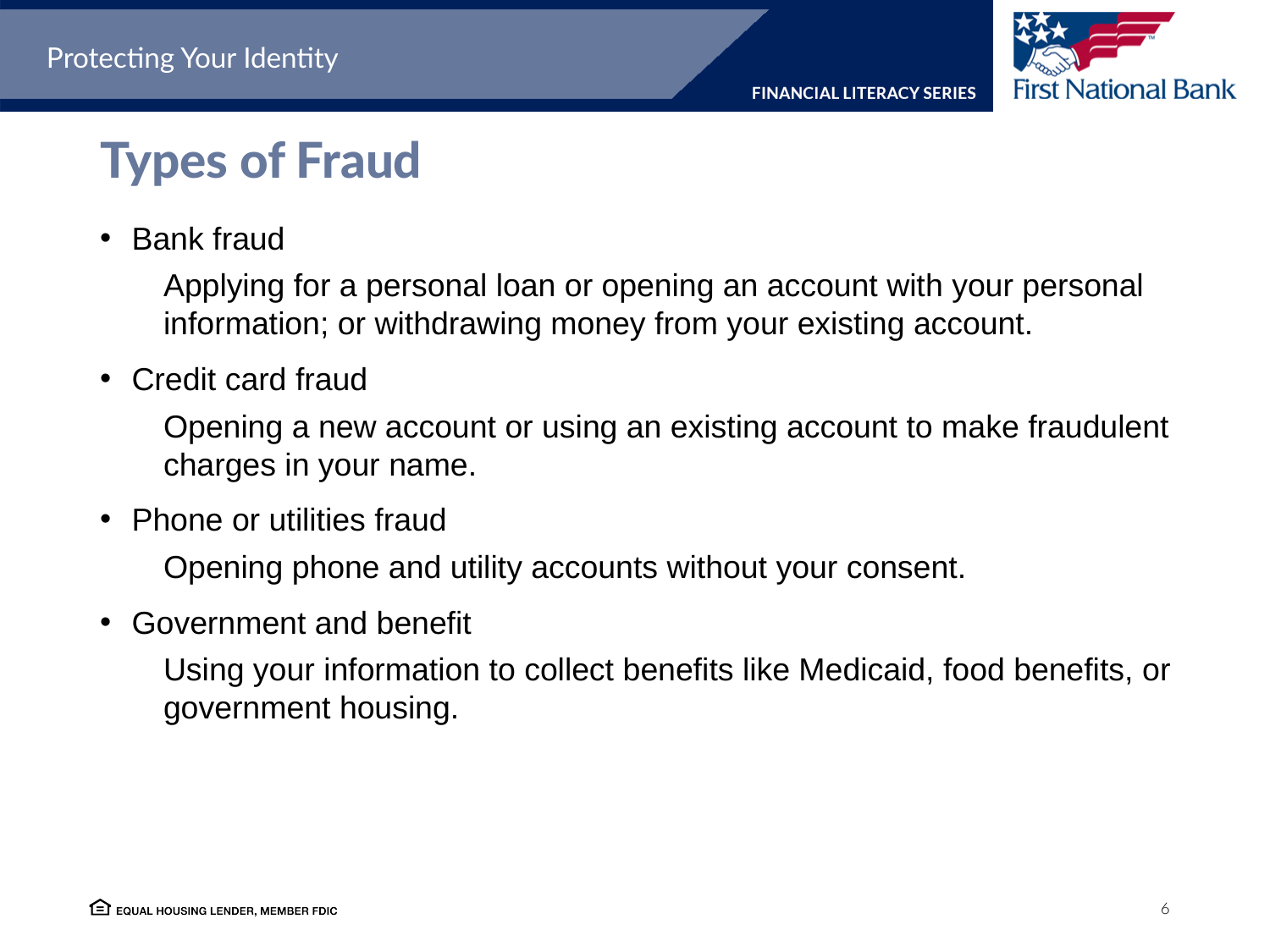

Protecting Your Identity
# Types of Fraud
Bank fraud
Applying for a personal loan or opening an account with your personal information; or withdrawing money from your existing account.
Credit card fraud
Opening a new account or using an existing account to make fraudulent charges in your name.
Phone or utilities fraud
Opening phone and utility accounts without your consent.
Government and benefit
Using your information to collect benefits like Medicaid, food benefits, or government housing.

6